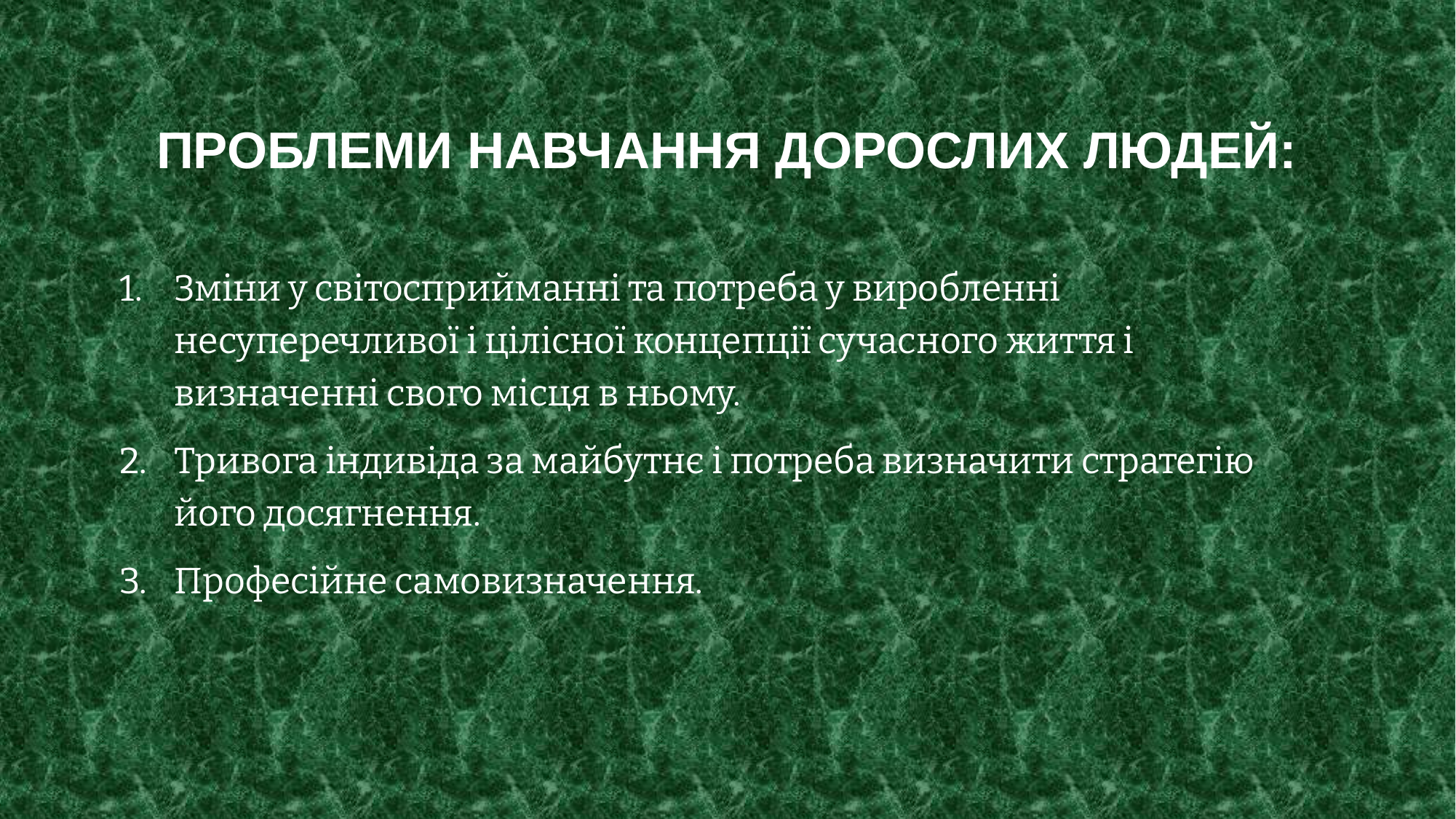

# Проблеми навчання дорослих людей:
Зміни у світосприйманні та потреба у виробленні несуперечливої і цілісної концепції сучасного життя і визначенні свого місця в ньому.
Тривога індивіда за майбутнє і потреба визначити стратегію його досягнення.
Професійне самовизначення.